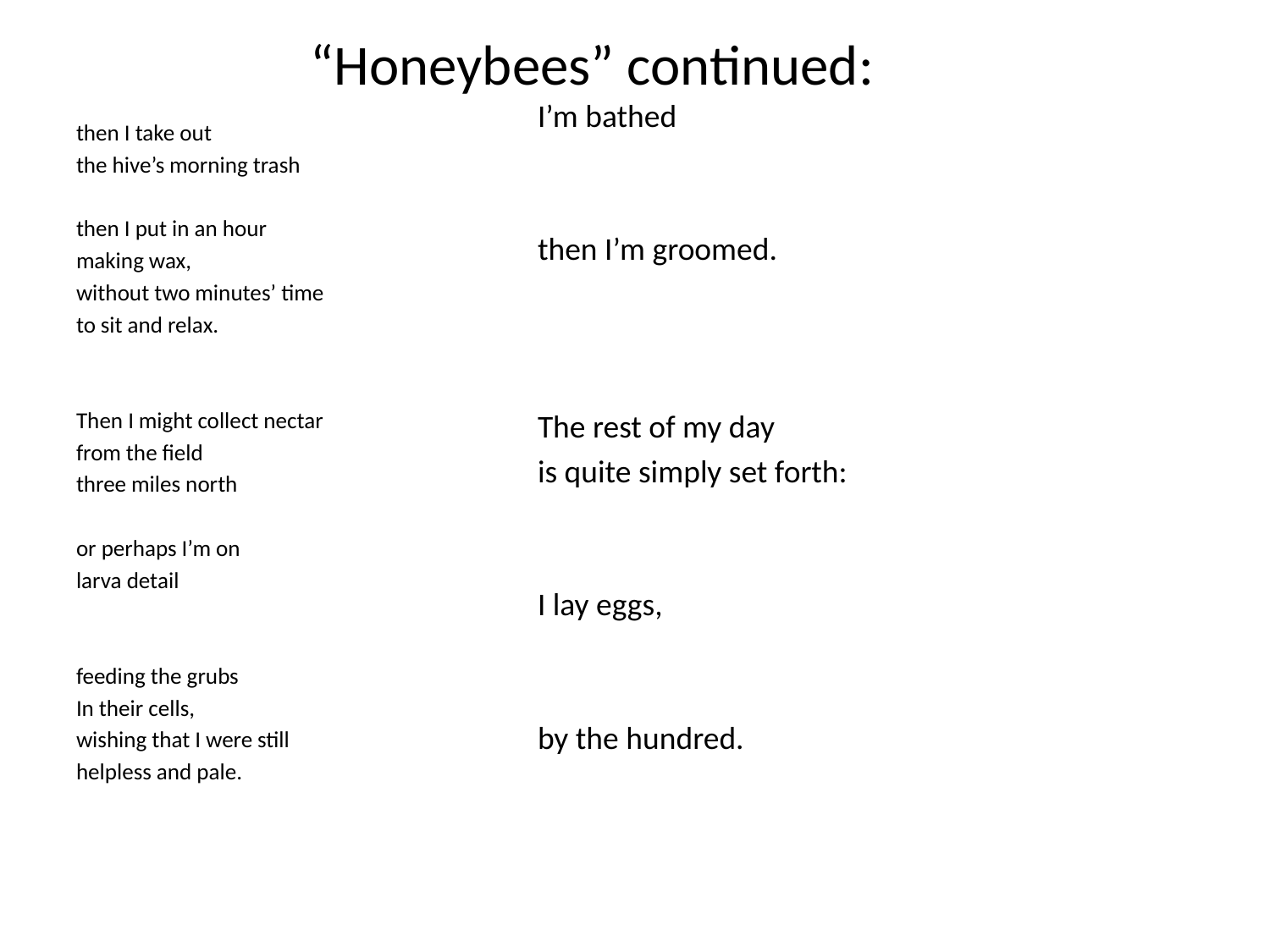

# “Honeybees” continued:

then I take out
the hive’s morning trash

then I put in an hour
making wax,
without two minutes’ time
to sit and relax.

Then I might collect nectar
from the field
three miles north

or perhaps I’m on
larva detail

feeding the grubs
In their cells,
wishing that I were still
helpless and pale.

I’m bathed

then I’m groomed.

The rest of my day
is quite simply set forth:

I lay eggs,

by the hundred.